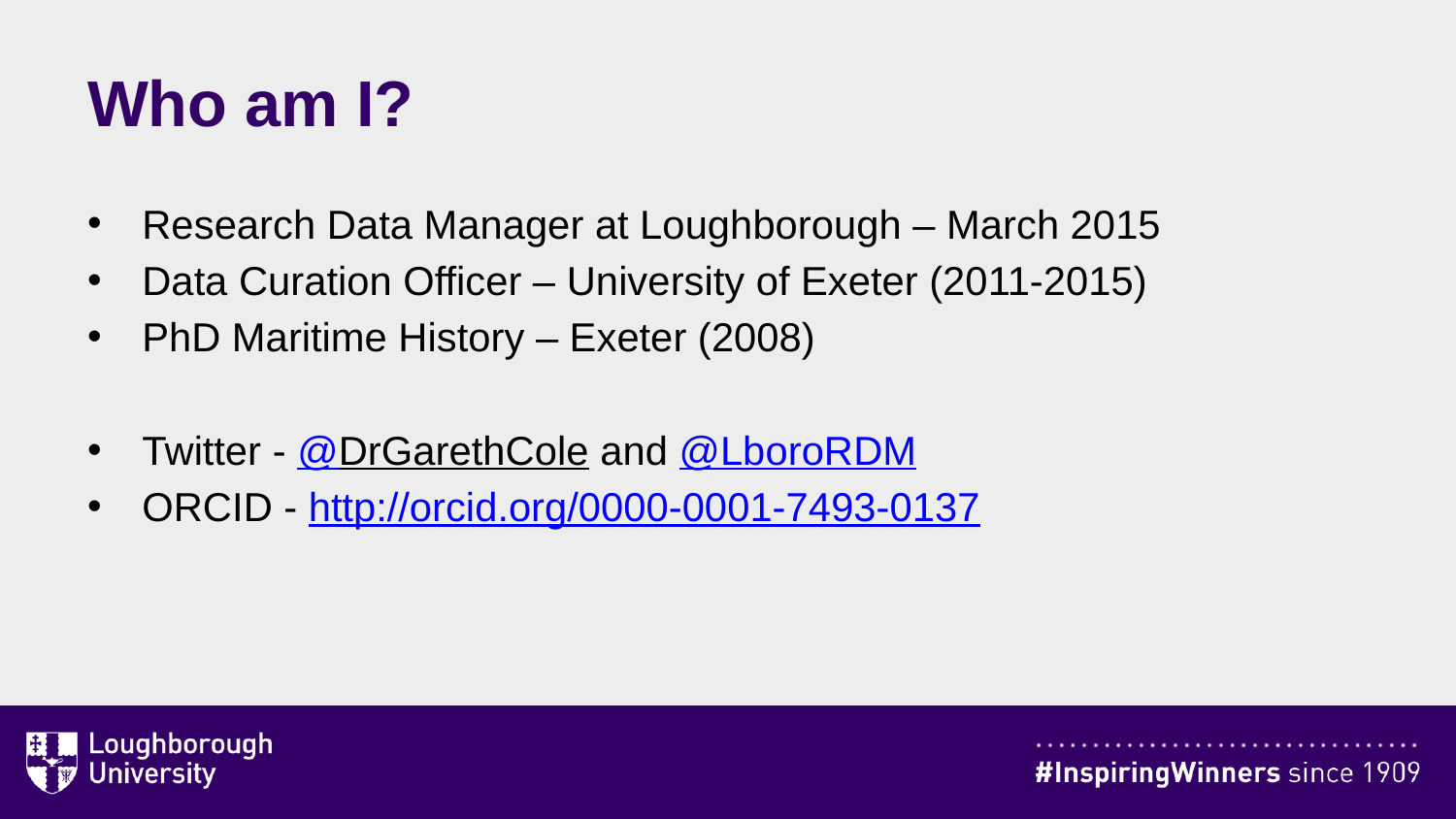

# Who am I?
Research Data Manager at Loughborough – March 2015
Data Curation Officer – University of Exeter (2011-2015)
PhD Maritime History – Exeter (2008)

Twitter - @DrGarethCole and @LboroRDM
ORCID - http://orcid.org/0000-0001-7493-0137